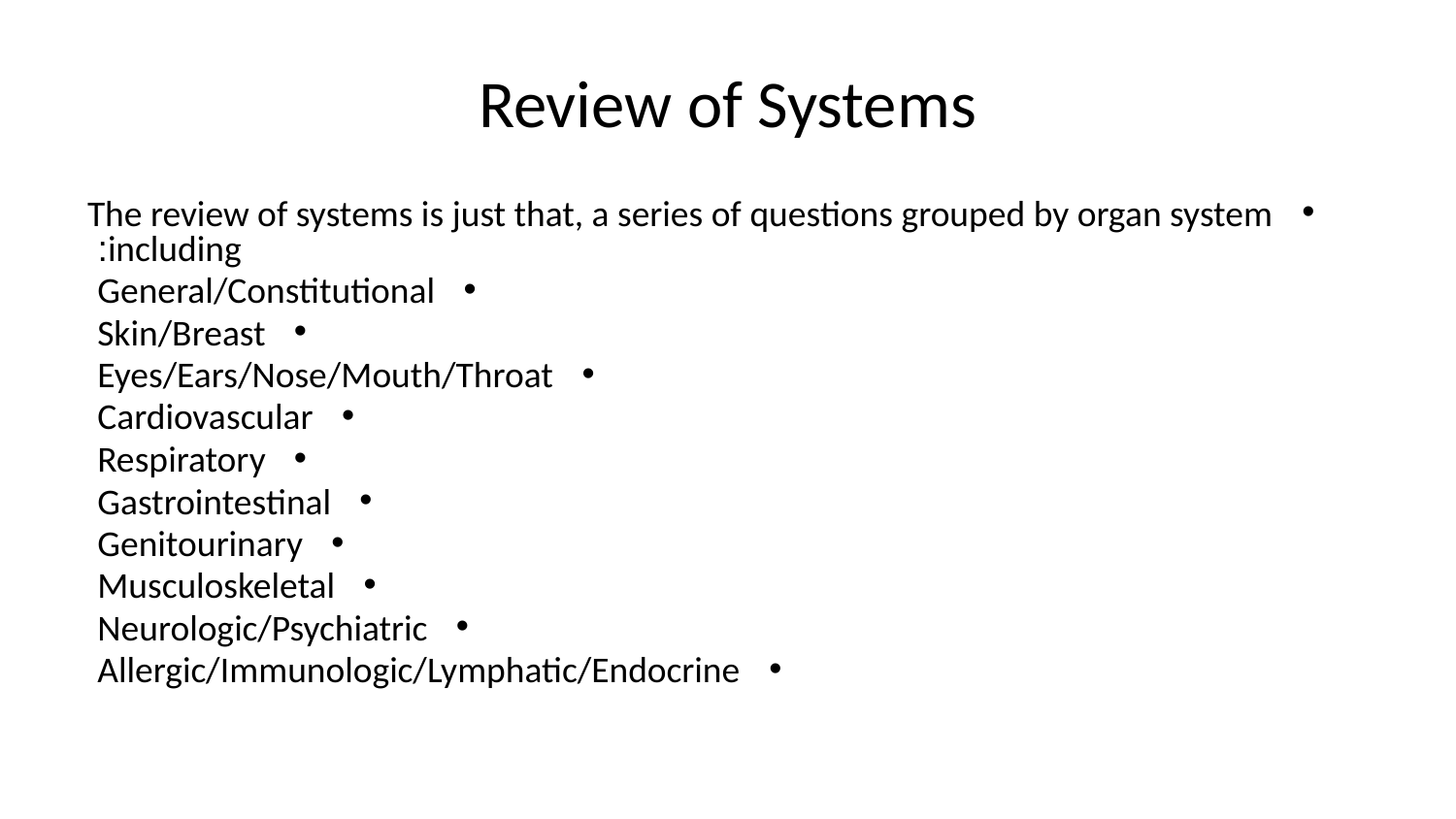

# Review of Systems
The review of systems is just that, a series of questions grouped by organ system including:
General/Constitutional
Skin/Breast
Eyes/Ears/Nose/Mouth/Throat
Cardiovascular
Respiratory
Gastrointestinal
Genitourinary
Musculoskeletal
Neurologic/Psychiatric
Allergic/Immunologic/Lymphatic/Endocrine